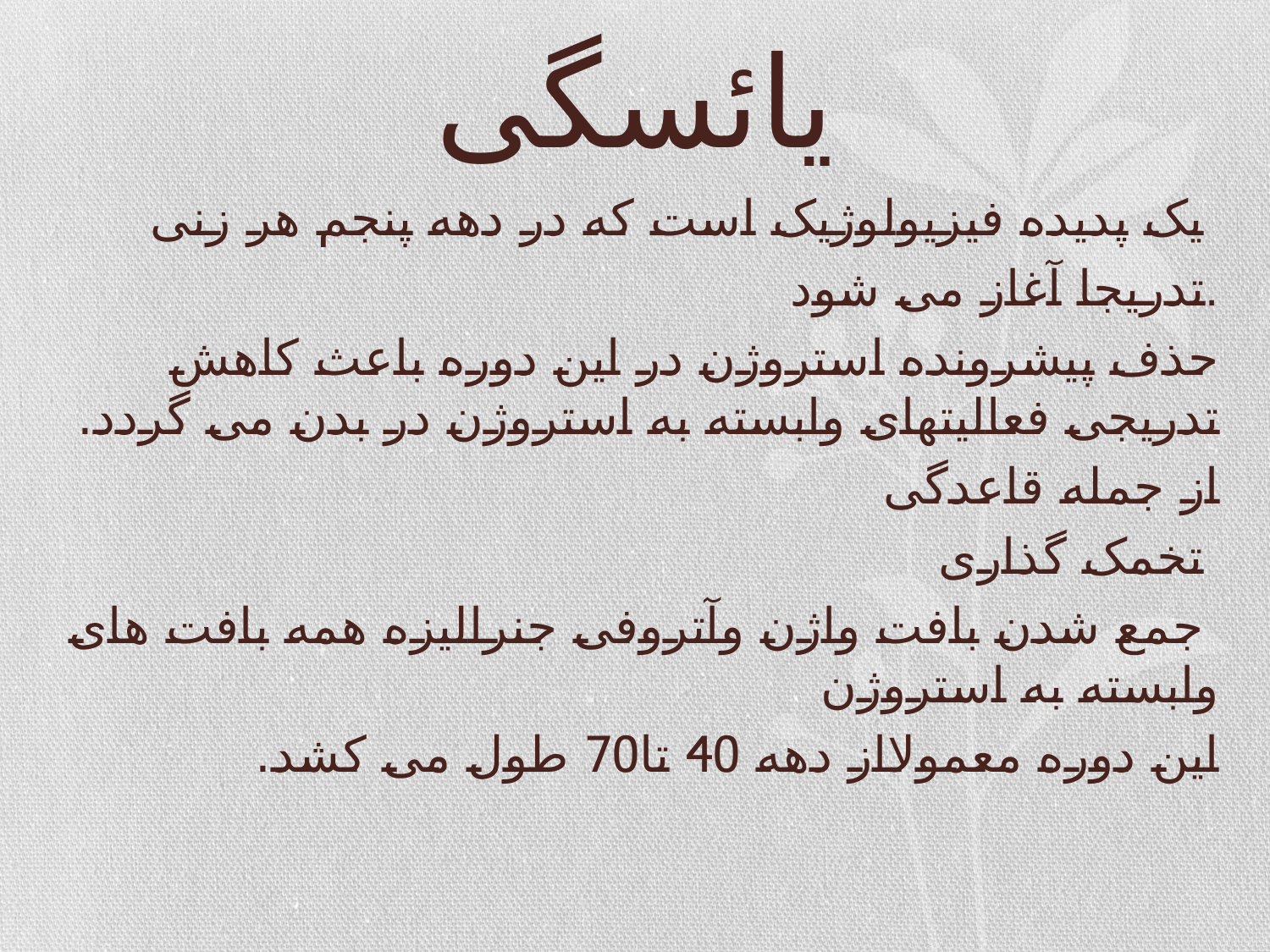

# یائسگی
یک پدیده فیزیولوژیک است که در دهه پنجم هر زنی
تدریجا آغاز می شود.
حذف پیشرونده استروژن در این دوره باعث کاهش تدریجی فعالیتهای وابسته به استروژن در بدن می گردد.
از جمله قاعدگی
 تخمک گذاری
 جمع شدن بافت واژن وآتروفی جنرالیزه همه بافت های وابسته به استروژن
این دوره معمولااز دهه 40 تا70 طول می کشد.